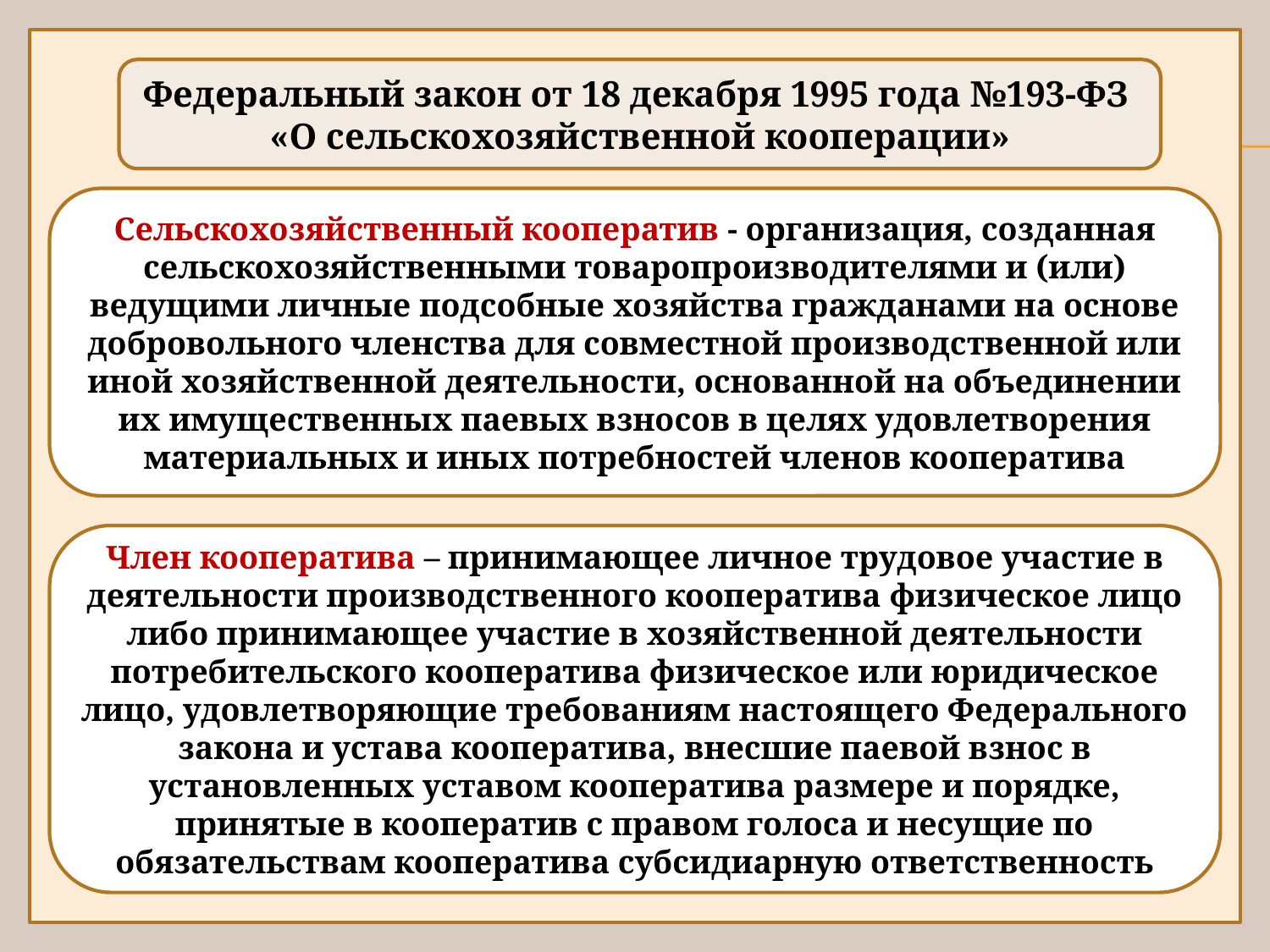

Федеральный закон от 18 декабря 1995 года №193-ФЗ
«О сельскохозяйственной кооперации»
Сельскохозяйственный кооператив - организация, созданная сельскохозяйственными товаропроизводителями и (или) ведущими личные подсобные хозяйства гражданами на основе добровольного членства для совместной производственной или иной хозяйственной деятельности, основанной на объединении их имущественных паевых взносов в целях удовлетворения материальных и иных потребностей членов кооператива
Член кооператива – принимающее личное трудовое участие в деятельности производственного кооператива физическое лицо либо принимающее участие в хозяйственной деятельности потребительского кооператива физическое или юридическое лицо, удовлетворяющие требованиям настоящего Федерального закона и устава кооператива, внесшие паевой взнос в установленных уставом кооператива размере и порядке, принятые в кооператив с правом голоса и несущие по обязательствам кооператива субсидиарную ответственность